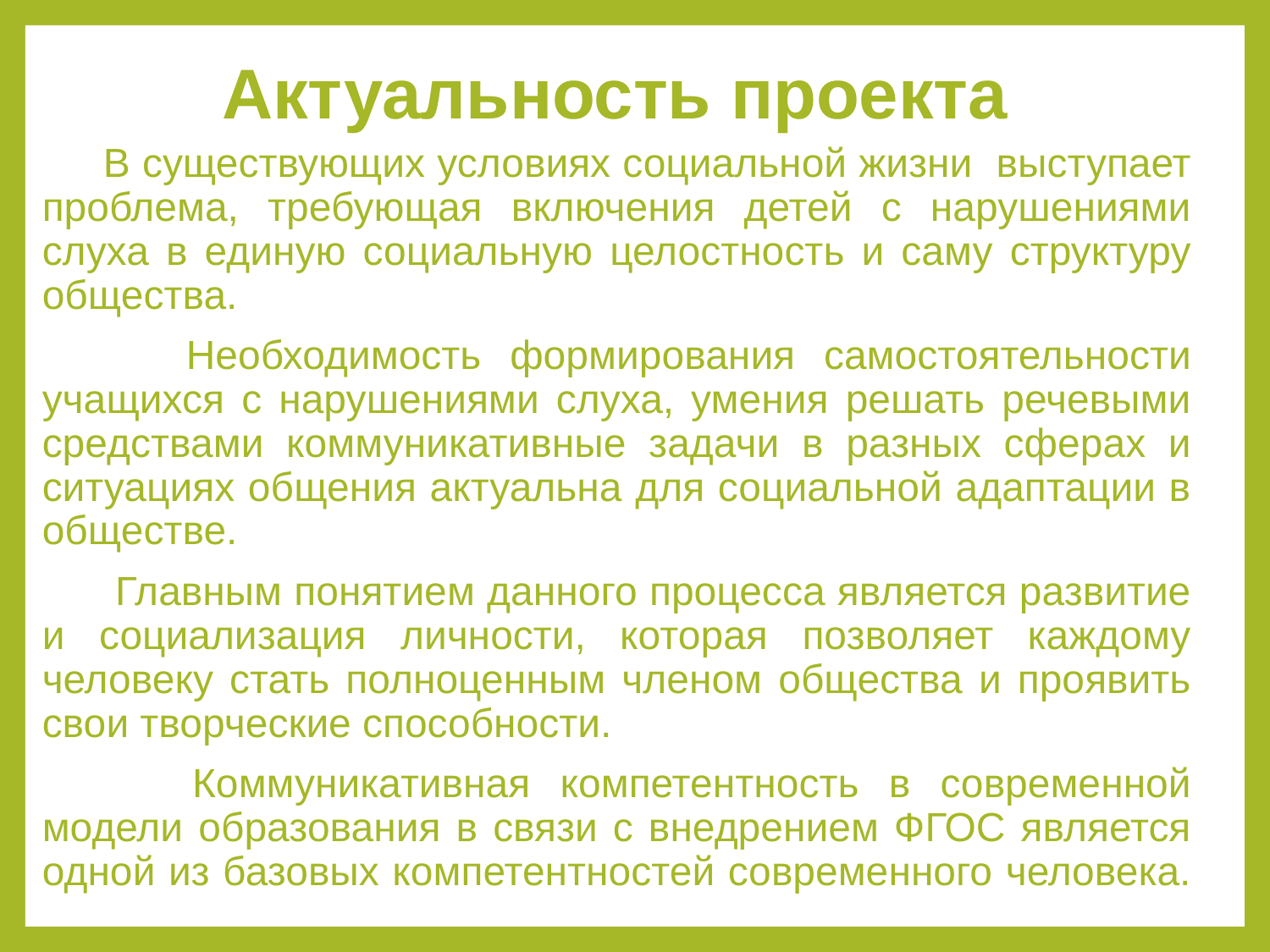

# Актуальность проекта
      В существующих условиях социальной жизни  выступает проблема, требующая включения детей с нарушениями слуха в единую социальную целостность и саму структуру общества.
     Необходимость формирования самостоятельности учащихся с нарушениями слуха, умения решать речевыми средствами коммуникативные задачи в разных сферах и ситуациях общения актуальна для социальной адаптации в обществе.
      Главным понятием данного процесса является развитие и социализация личности, которая позволяет каждому человеку стать полноценным членом общества и проявить свои творческие способности.
     Коммуникативная компетентность в современной модели образования в связи с внедрением ФГОС является одной из базовых компетентностей современного человека.